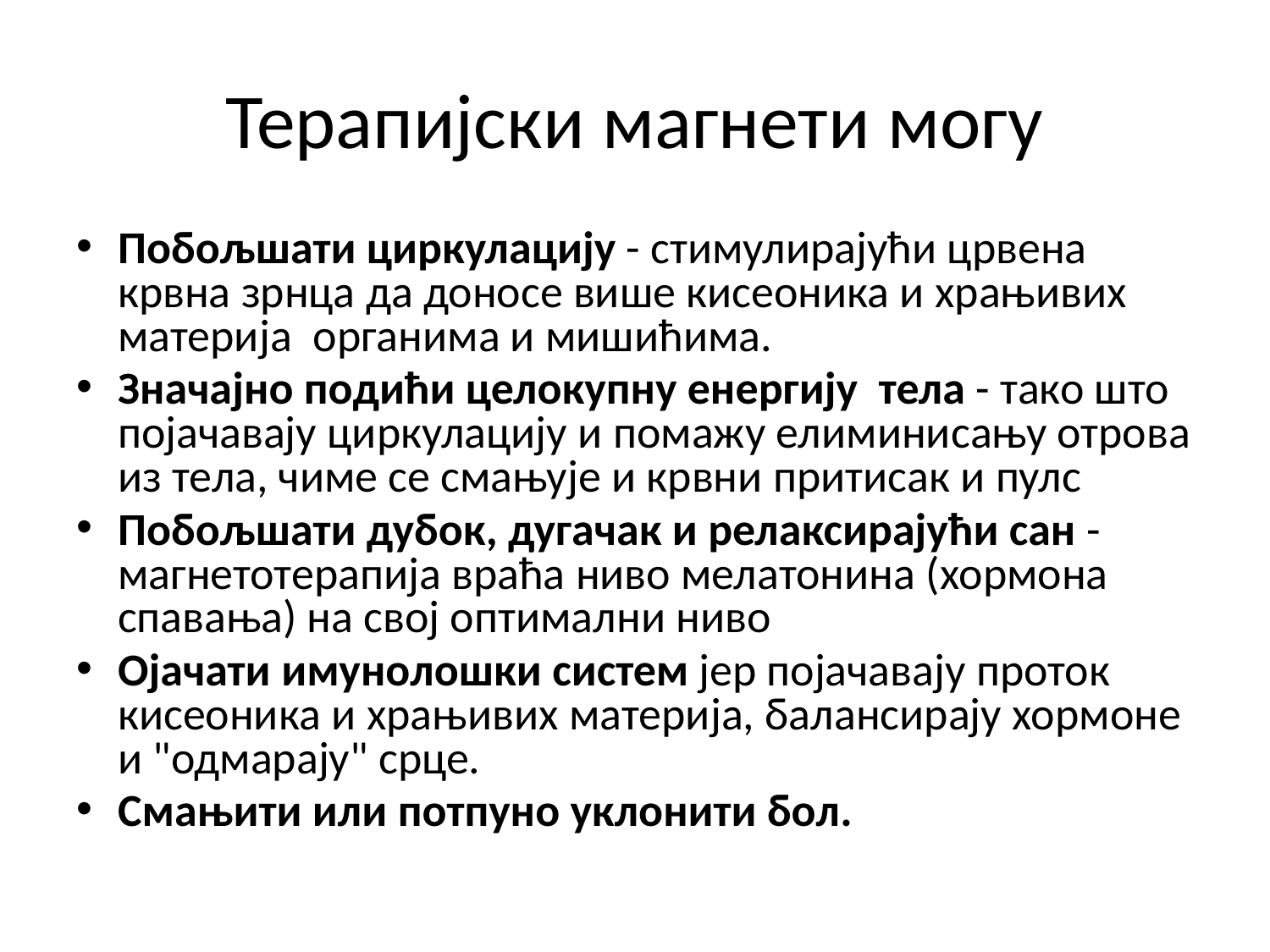

# Терапијски магнети могу
Побољшати циркулацију - стимулирајући црвена крвна зрнца да доносе више кисеоника и храњивих материја  органима и мишићима.
Значајно подићи целокупну енергију  тела - тако што појачавају циркулацију и помажу елиминисању отрова из тела, чиме се смањује и крвни притисак и пулс
Побољшати дубок, дугачак и релаксирајући сан - магнетотерапија враћа ниво мелатонина (хормона спавања) на свој оптимални ниво
Ојачати имунолошки систем јер појачавају проток кисеоника и храњивих материја, балансирају хормоне и "одмарају" срце.
Смањити или потпуно уклонити бол.